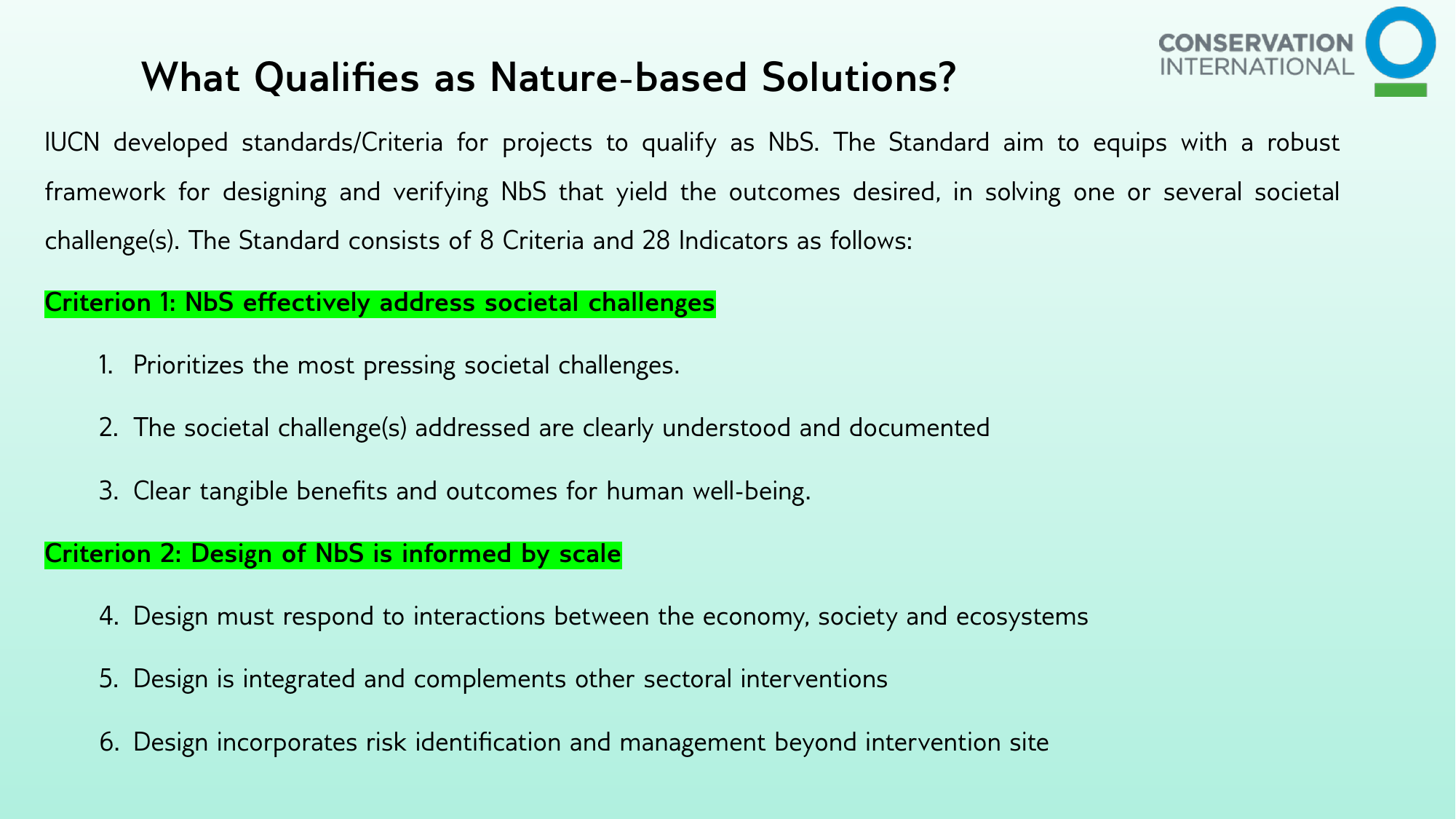

What Qualifies as Nature-based Solutions?
IUCN developed standards/Criteria for projects to qualify as NbS. The Standard aim to equips with a robust framework for designing and verifying NbS that yield the outcomes desired, in solving one or several societal challenge(s). The Standard consists of 8 Criteria and 28 Indicators as follows:
Criterion 1: NbS effectively address societal challenges
Prioritizes the most pressing societal challenges.
The societal challenge(s) addressed are clearly understood and documented
Clear tangible benefits and outcomes for human well-being.
Criterion 2: Design of NbS is informed by scale
Design must respond to interactions between the economy, society and ecosystems
Design is integrated and complements other sectoral interventions
Design incorporates risk identification and management beyond intervention site